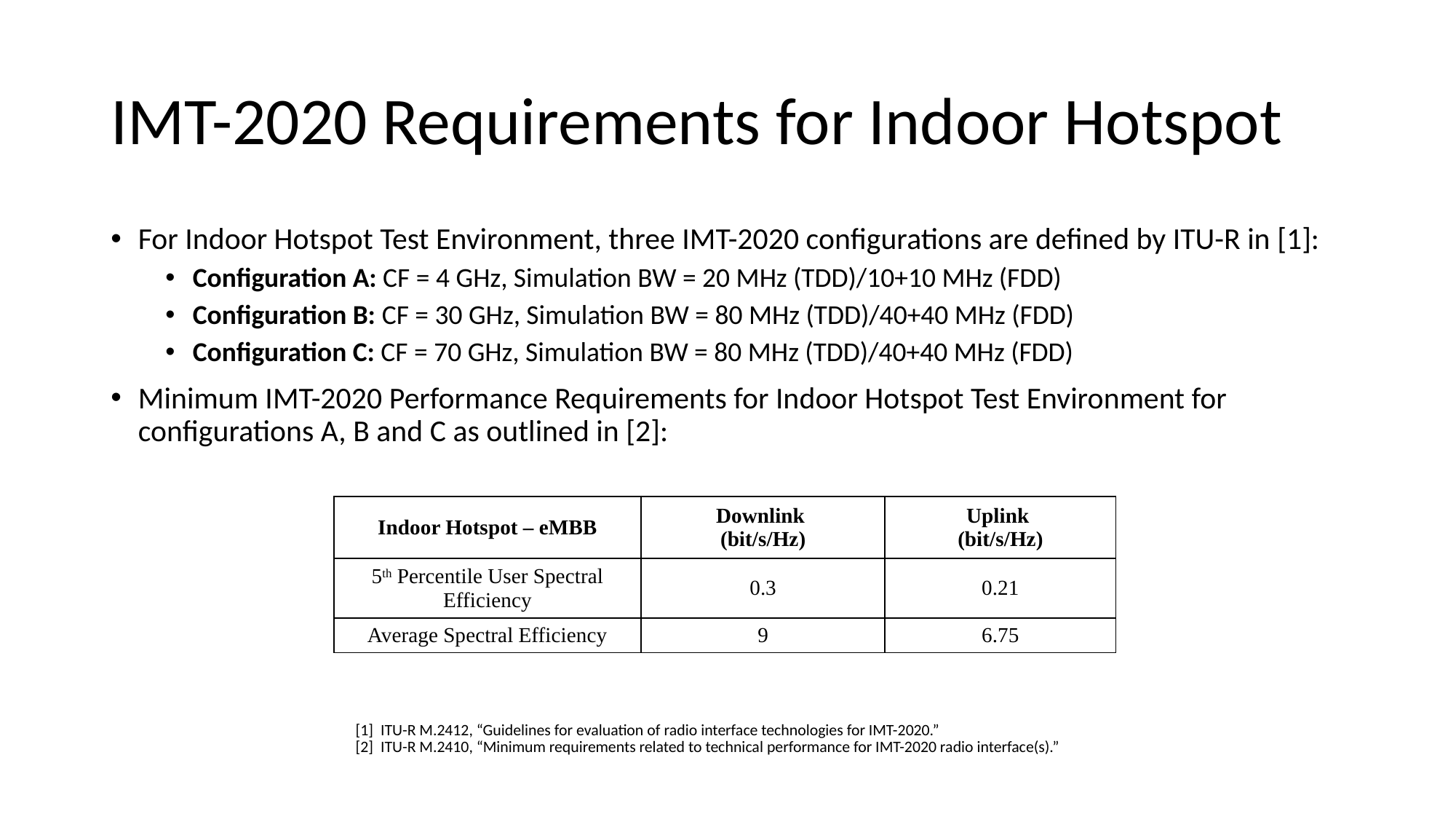

# IMT-2020 Requirements for Indoor Hotspot
For Indoor Hotspot Test Environment, three IMT-2020 configurations are defined by ITU-R in [1]:
Configuration A: CF = 4 GHz, Simulation BW = 20 MHz (TDD)/10+10 MHz (FDD)
Configuration B: CF = 30 GHz, Simulation BW = 80 MHz (TDD)/40+40 MHz (FDD)
Configuration C: CF = 70 GHz, Simulation BW = 80 MHz (TDD)/40+40 MHz (FDD)
Minimum IMT-2020 Performance Requirements for Indoor Hotspot Test Environment for configurations A, B and C as outlined in [2]:

| Indoor Hotspot – eMBB | Downlink (bit/s/Hz) | Uplink (bit/s/Hz) |
| --- | --- | --- |
| 5th Percentile User Spectral Efficiency | 0.3 | 0.21 |
| Average Spectral Efficiency | 9 | 6.75 |
[1]  ITU-R M.2412, “Guidelines for evaluation of radio interface technologies for IMT-2020.”
[2]  ITU-R M.2410, “Minimum requirements related to technical performance for IMT-2020 radio interface(s).”